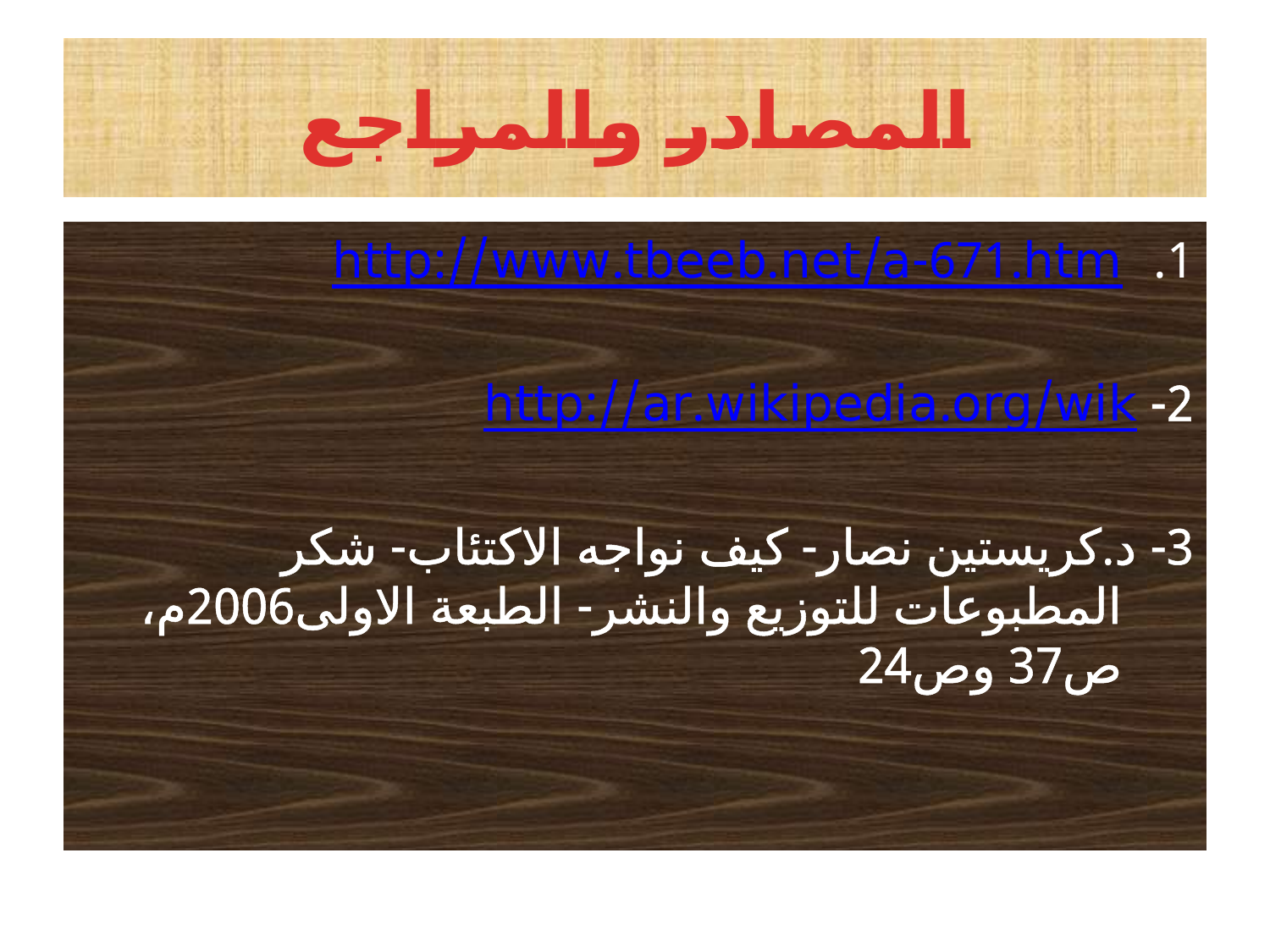

# المصادر والمراجع
http://www.tbeeb.net/a-671.htm

2- http://ar.wikipedia.org/wik

3- د.كريستين نصار- كيف نواجه الاكتئاب- شكر المطبوعات للتوزيع والنشر- الطبعة الاولى2006م، ص37 وص24